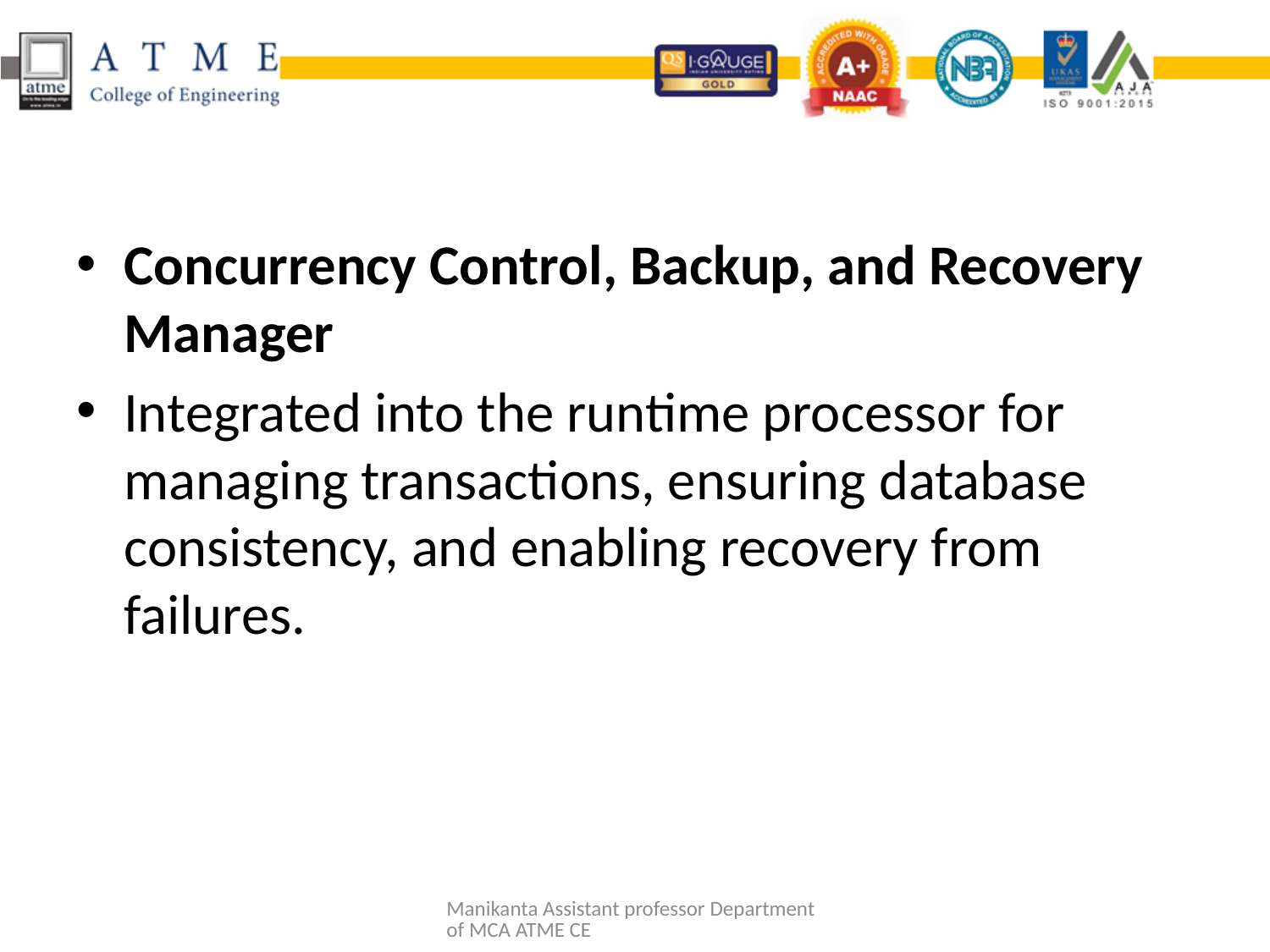

#
Concurrency Control, Backup, and Recovery Manager
Integrated into the runtime processor for managing transactions, ensuring database consistency, and enabling recovery from failures.

Manikanta Assistant professor Department of MCA ATME CE